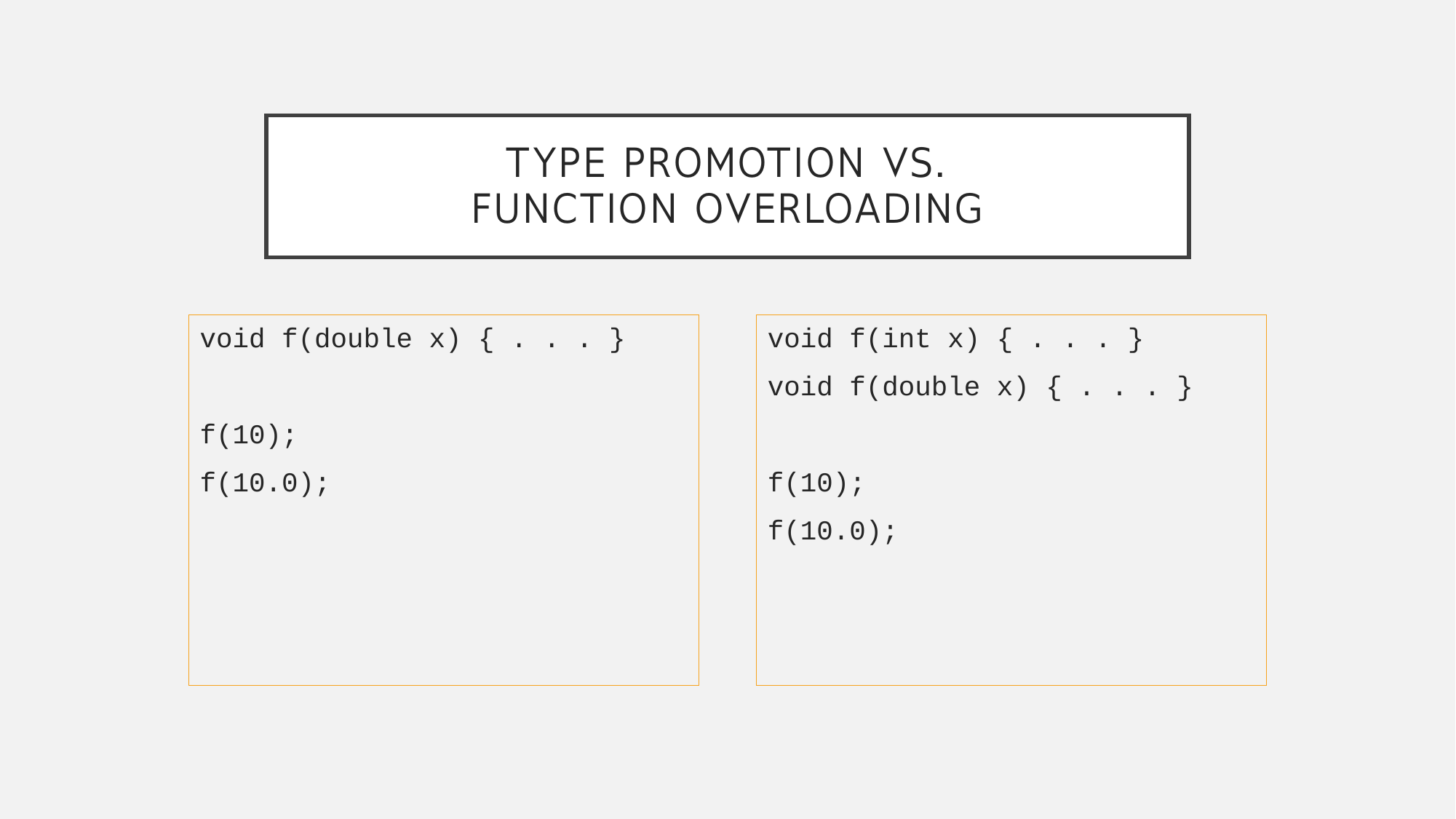

# Type Promotion vs. Function Overloading
void f(double x) { . . . }

f(10);
f(10.0);
void f(int x) { . . . }
void f(double x) { . . . }

f(10);
f(10.0);